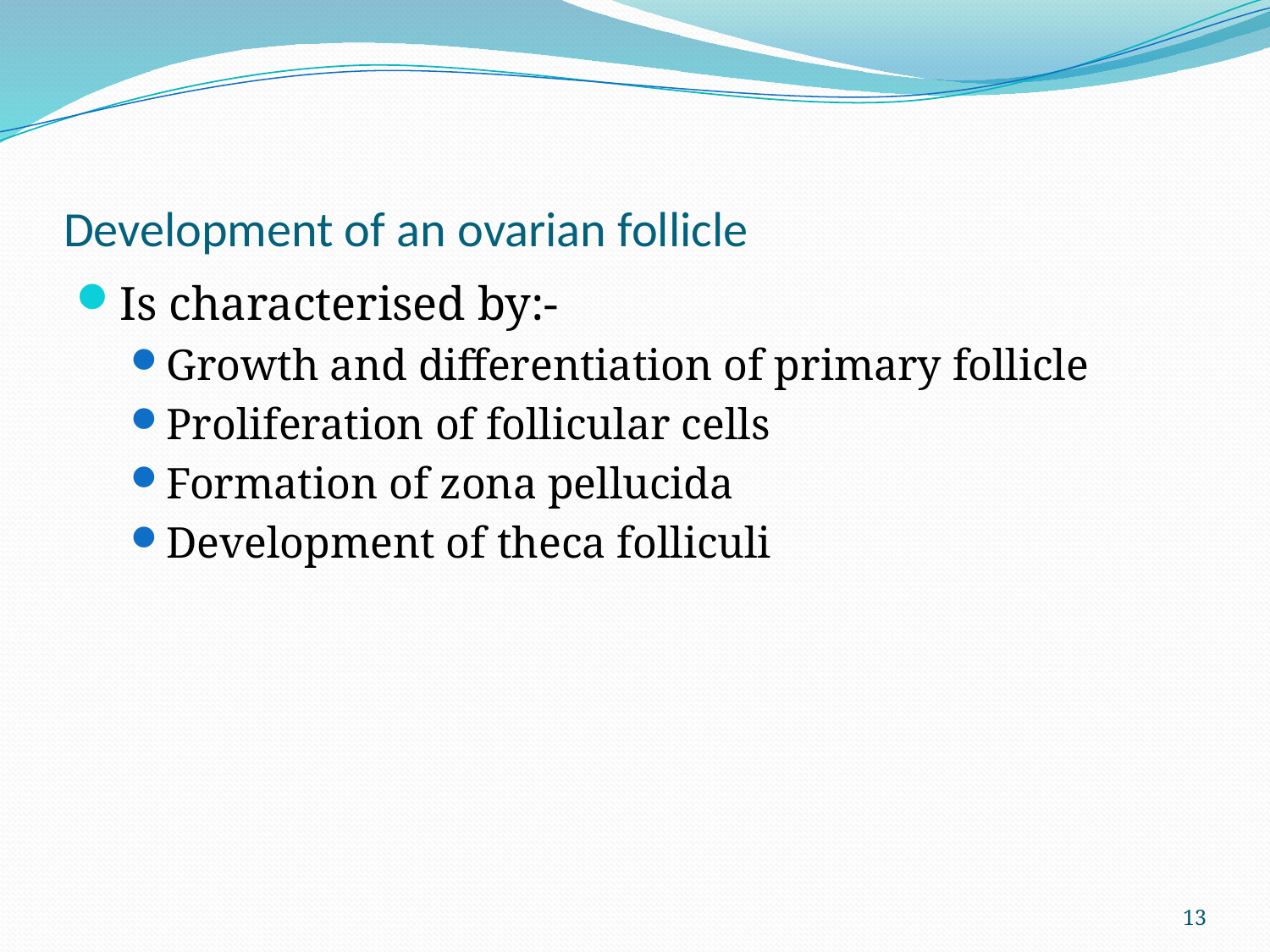

# Development of an ovarian follicle
Is characterised by:-
Growth and differentiation of primary follicle
Proliferation of follicular cells
Formation of zona pellucida
Development of theca folliculi
13